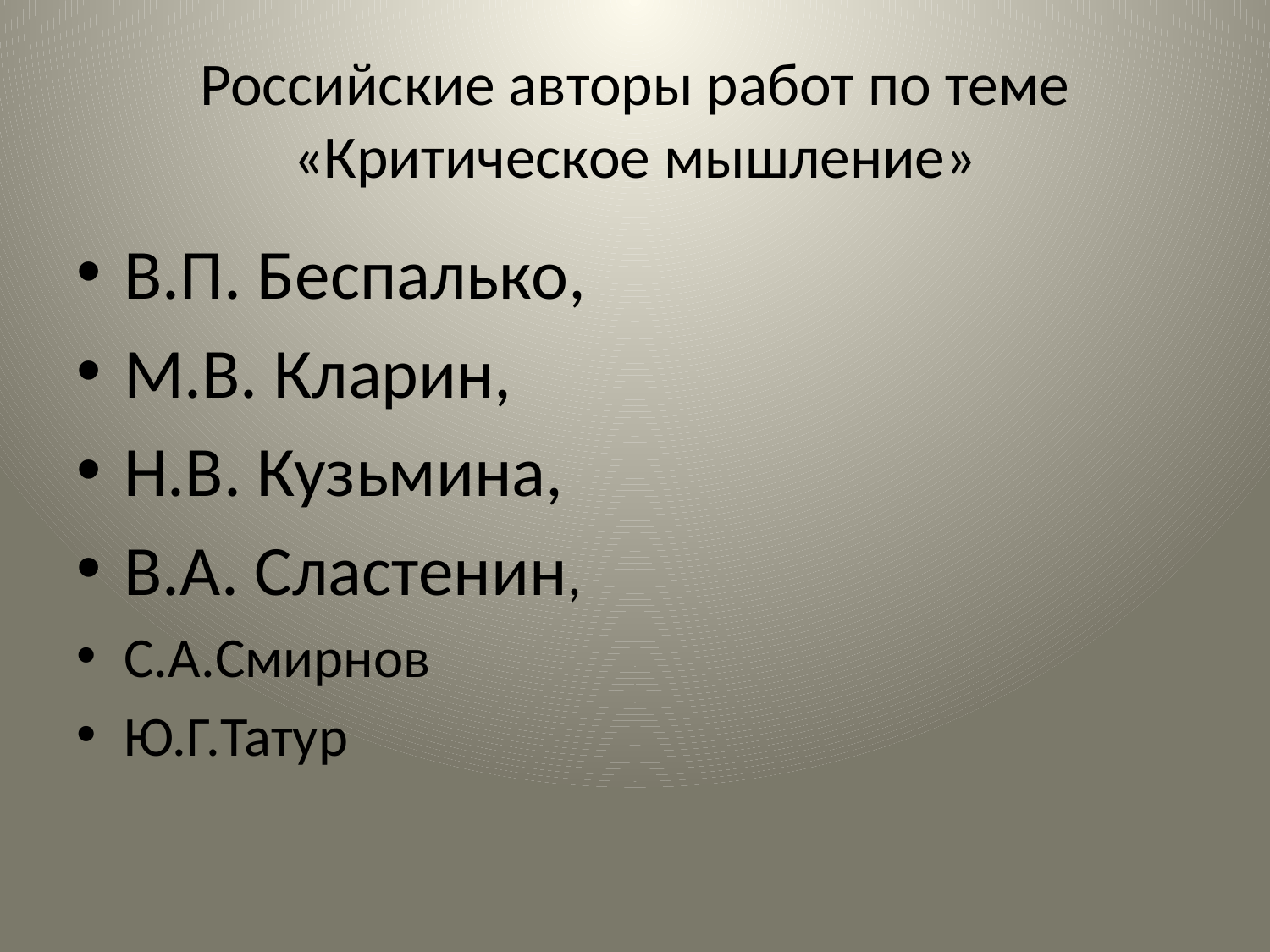

# Российские авторы работ по теме «Критическое мышление»
В.П. Беспалько,
М.В. Кларин,
Н.В. Кузьмина,
В.А. Сластенин,
С.А.Смирнов
Ю.Г.Татур